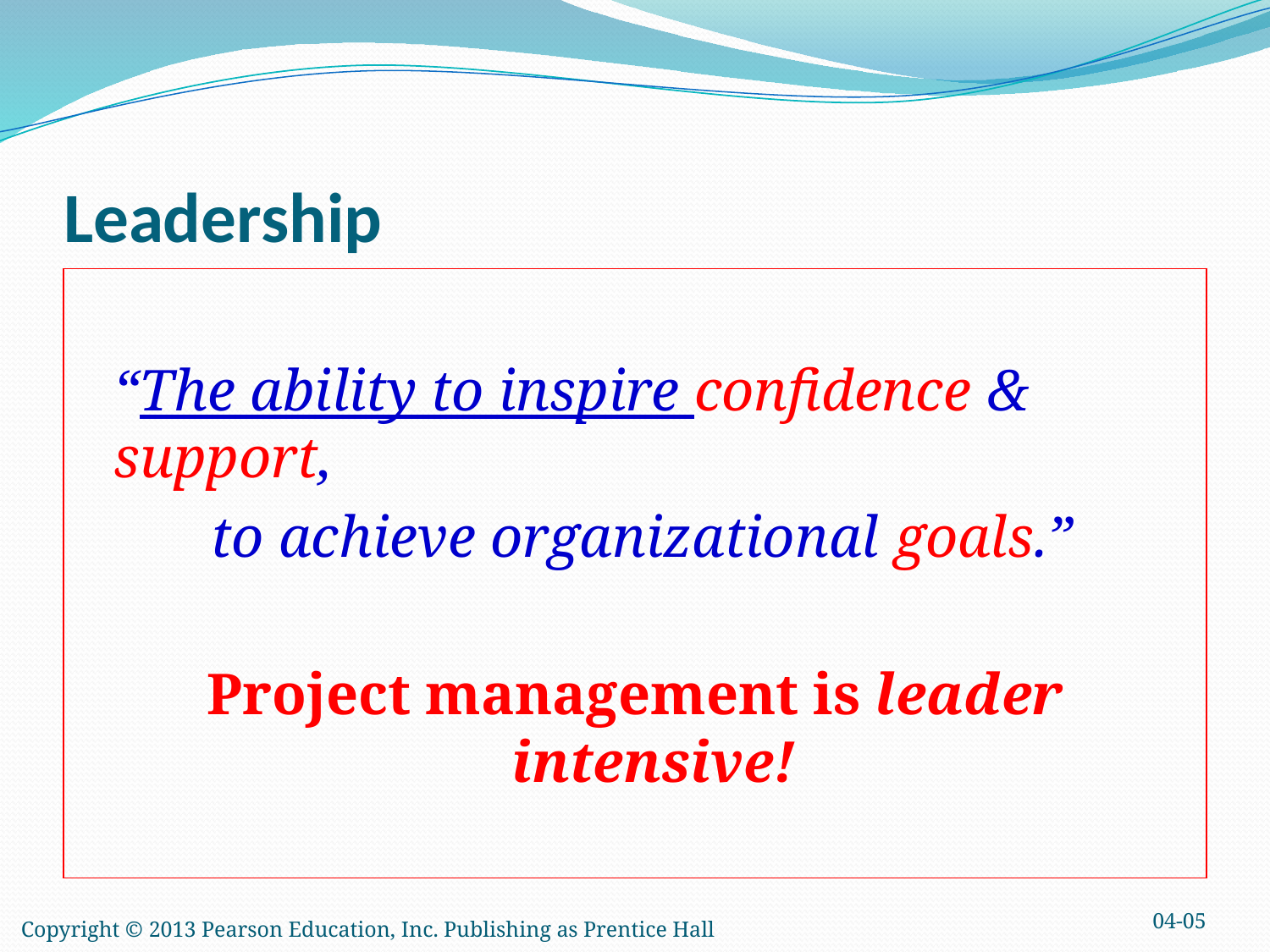

Leadership

	“The ability to inspire confidence & support,
 to achieve organizational goals.”

Project management is leader intensive!
04-05
Copyright © 2013 Pearson Education, Inc. Publishing as Prentice Hall